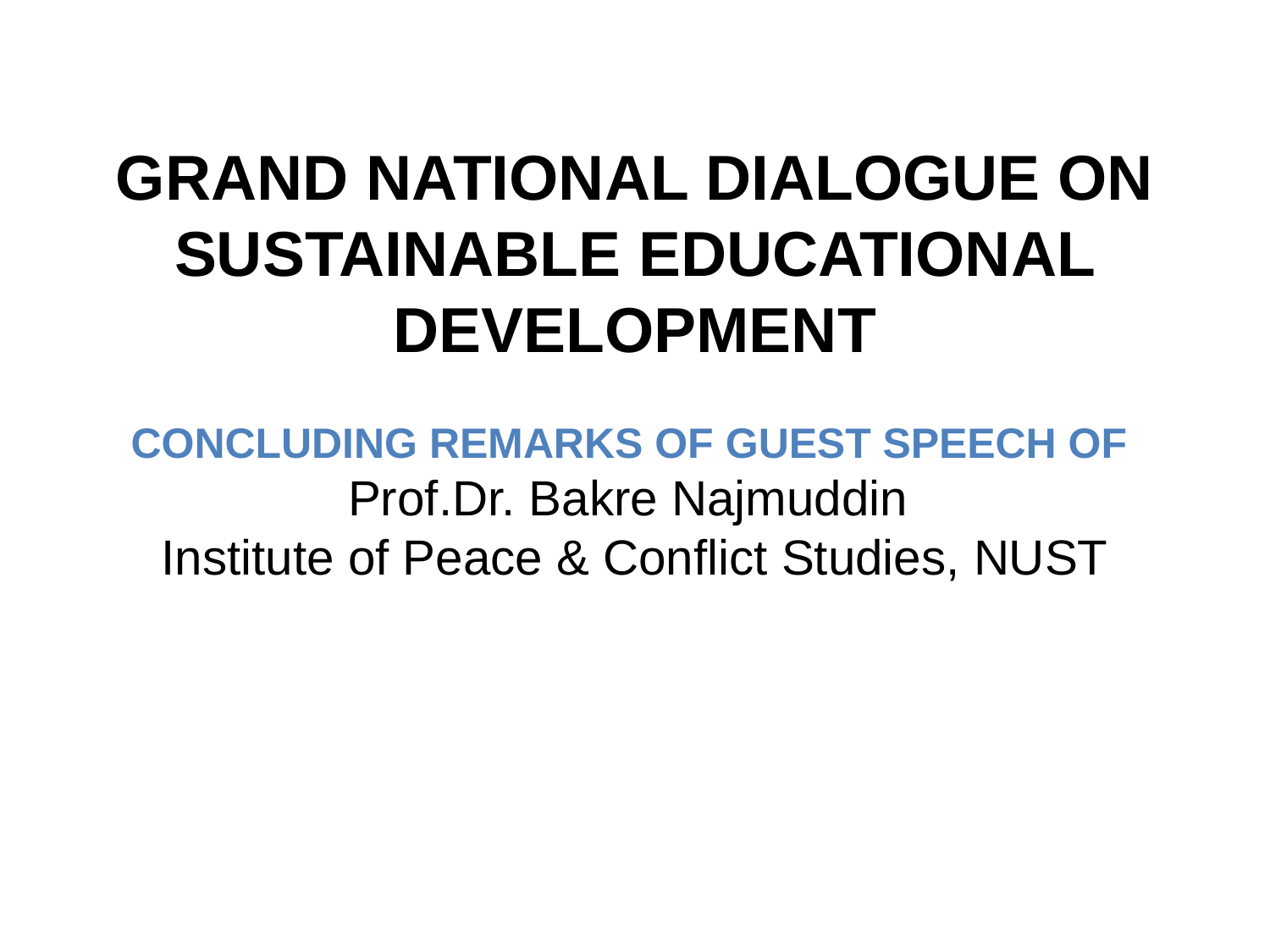

GRAND NATIONAL DIALOGUE ON SUSTAINABLE EDUCATIONAL DEVELOPMENT

CONCLUDING REMARKS OF GUEST SPEECH OF
Prof.Dr. Bakre Najmuddin
Institute of Peace & Conflict Studies, NUST